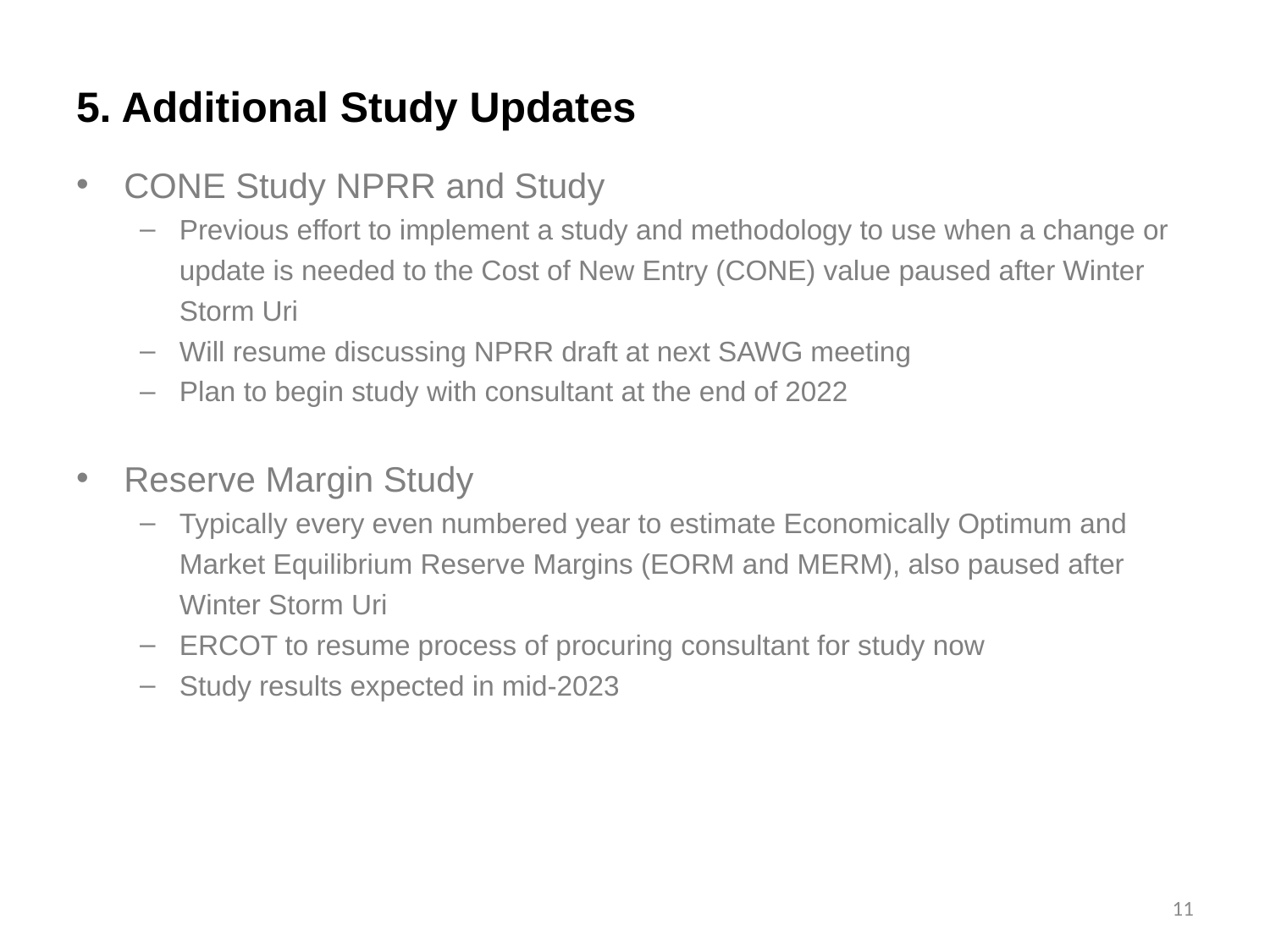

# 5. Additional Study Updates
CONE Study NPRR and Study
Previous effort to implement a study and methodology to use when a change or update is needed to the Cost of New Entry (CONE) value paused after Winter Storm Uri
Will resume discussing NPRR draft at next SAWG meeting
Plan to begin study with consultant at the end of 2022

Reserve Margin Study
Typically every even numbered year to estimate Economically Optimum and Market Equilibrium Reserve Margins (EORM and MERM), also paused after Winter Storm Uri
ERCOT to resume process of procuring consultant for study now
Study results expected in mid-2023

11